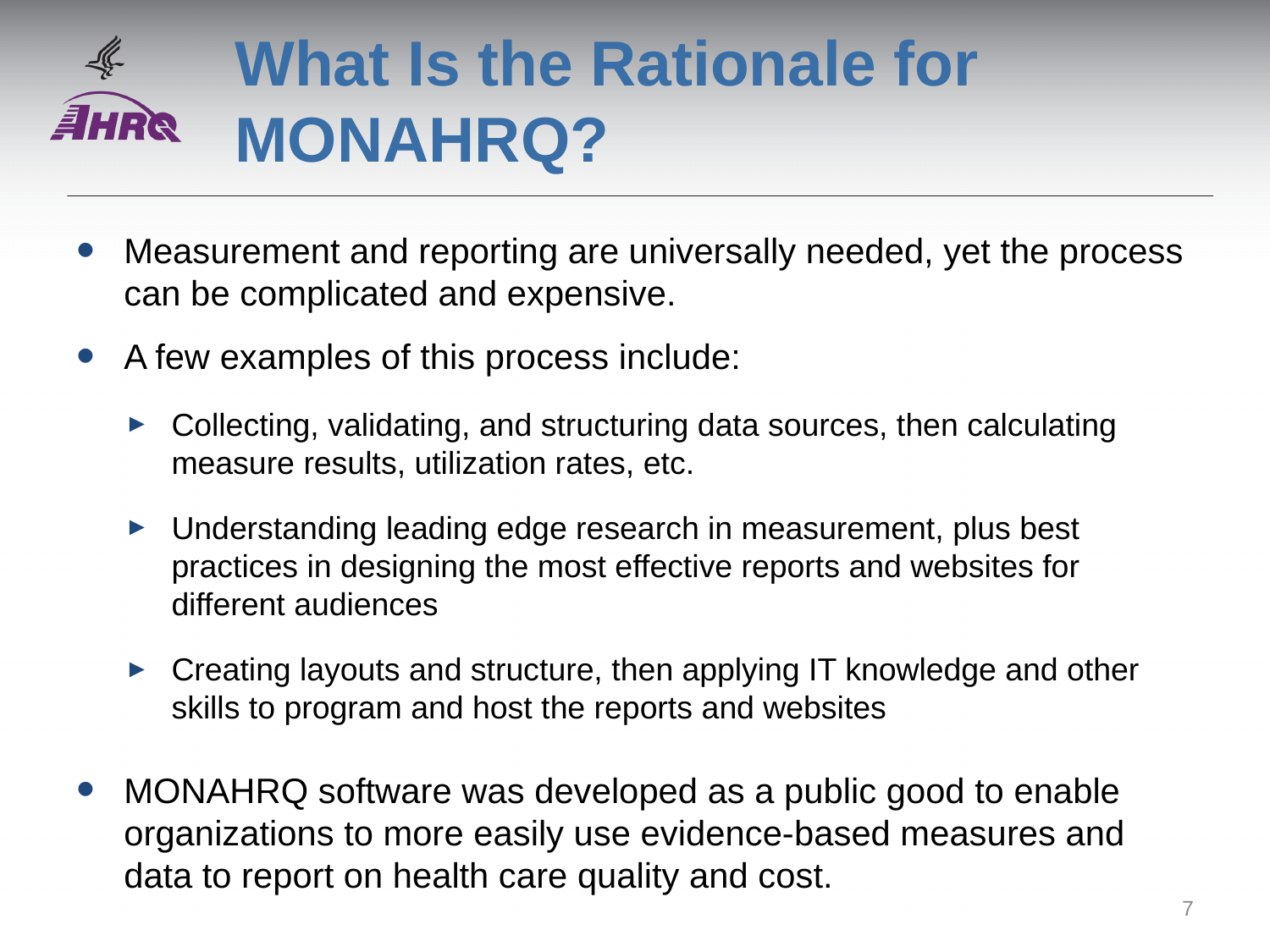

# What Is the Rationale for MONAHRQ?
Measurement and reporting are universally needed, yet the process can be complicated and expensive.
A few examples of this process include:
Collecting, validating, and structuring data sources, then calculating measure results, utilization rates, etc.
Understanding leading edge research in measurement, plus best practices in designing the most effective reports and websites for different audiences
Creating layouts and structure, then applying IT knowledge and other skills to program and host the reports and websites
MONAHRQ software was developed as a public good to enable organizations to more easily use evidence-based measures and data to report on health care quality and cost.
7